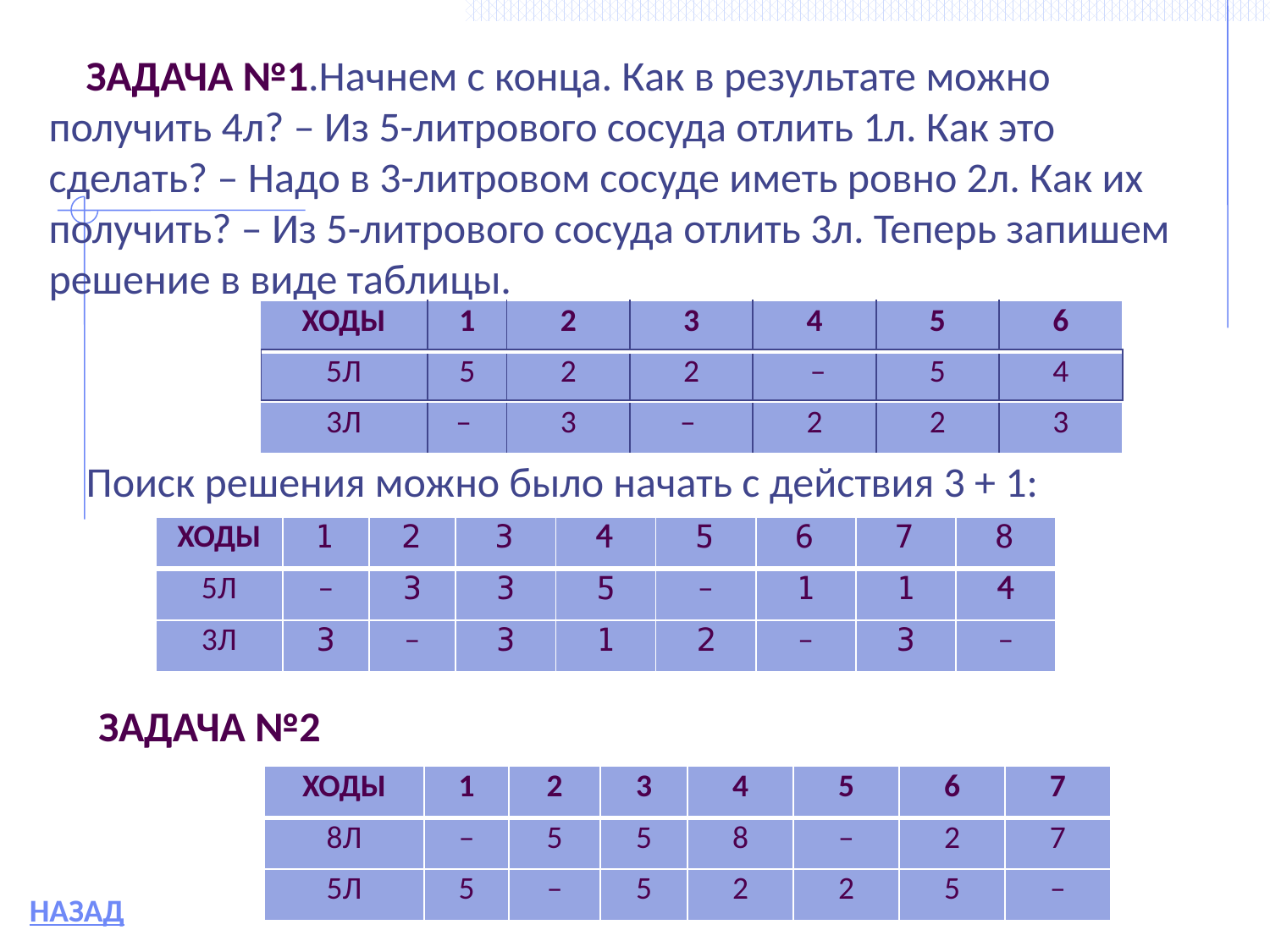

ЗАДАЧА №1.Начнем с конца. Как в результате можно получить 4л? – Из 5-литрового сосуда отлить 1л. Как это сделать? – Надо в 3-литровом сосуде иметь ровно 2л. Как их получить? – Из 5-литрового сосуда отлить 3л. Теперь запишем решение в виде таблицы.

Поиск решения можно было начать с действия 3 + 1:

| ХОДЫ | 1 | 2 | 3 | 4 | 5 | 6 |
| --- | --- | --- | --- | --- | --- | --- |
| 5Л | 5 | 2 | 2 | – | 5 | 4 |
| 3Л | – | 3 | – | 2 | 2 | 3 |
|  |
| --- |
| ХОДЫ | 1 | 2 | 3 | 4 | 5 | 6 | 7 | 8 |
| --- | --- | --- | --- | --- | --- | --- | --- | --- |
| 5Л | – | 3 | 3 | 5 | – | 1 | 1 | 4 |
| 3Л | 3 | – | 3 | 1 | 2 | – | 3 | – |
ЗАДАЧА №2
| ХОДЫ | 1 | 2 | 3 | 4 | 5 | 6 | 7 |
| --- | --- | --- | --- | --- | --- | --- | --- |
| 8Л | – | 5 | 5 | 8 | – | 2 | 7 |
| 5Л | 5 | – | 5 | 2 | 2 | 5 | – |
НАЗАД